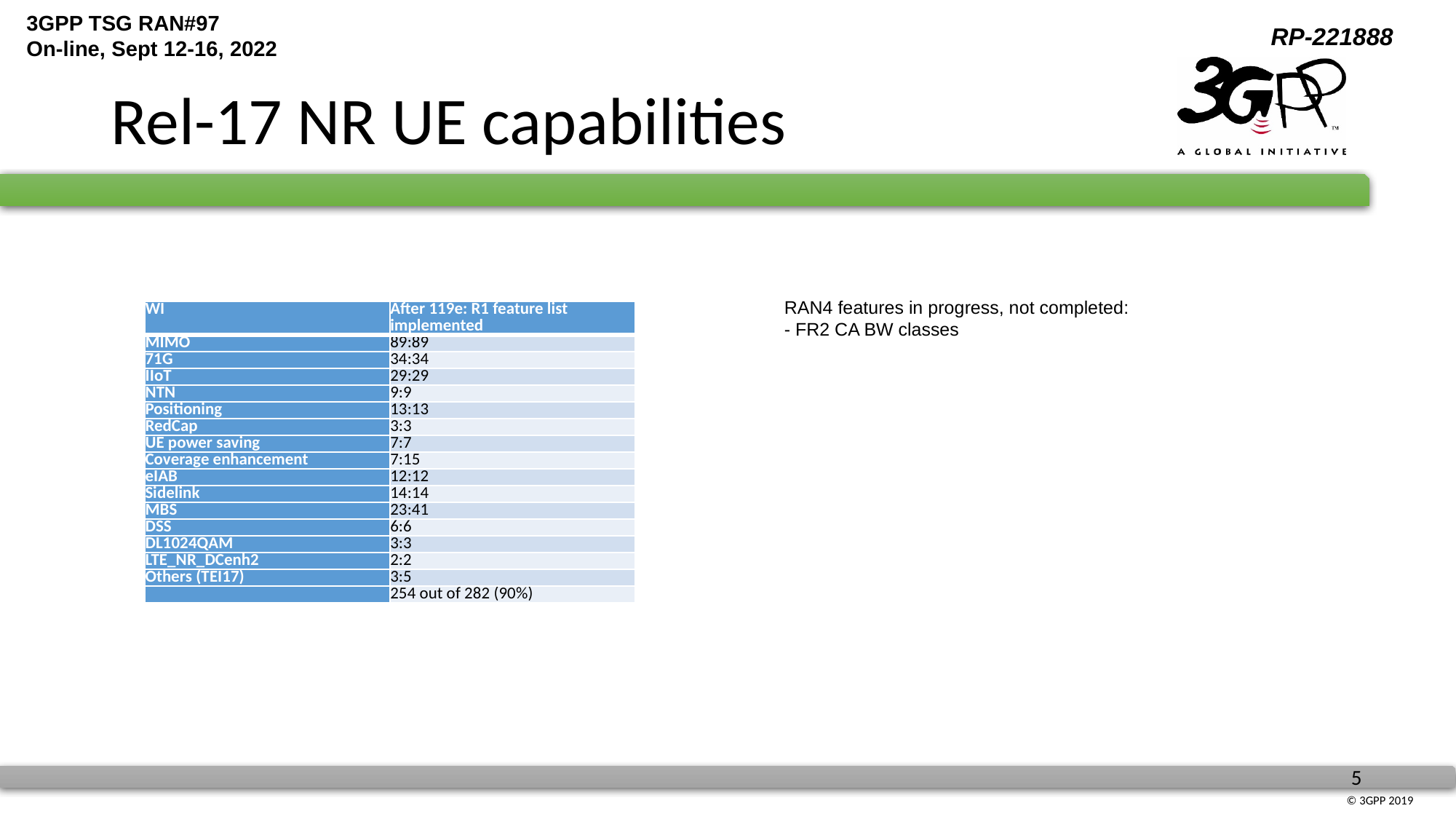

# Rel-17 NR UE capabilities
RAN4 features in progress, not completed:
- FR2 CA BW classes
| WI | After 119e: R1 feature list implemented |
| --- | --- |
| MIMO | 89:89 |
| 71G | 34:34 |
| IIoT | 29:29 |
| NTN | 9:9 |
| Positioning | 13:13 |
| RedCap | 3:3 |
| UE power saving | 7:7 |
| Coverage enhancement | 7:15 |
| eIAB | 12:12 |
| Sidelink | 14:14 |
| MBS | 23:41 |
| DSS | 6:6 |
| DL1024QAM | 3:3 |
| LTE\_NR\_DCenh2 | 2:2 |
| Others (TEI17) | 3:5 |
|  | 254 out of 282 (90%) |